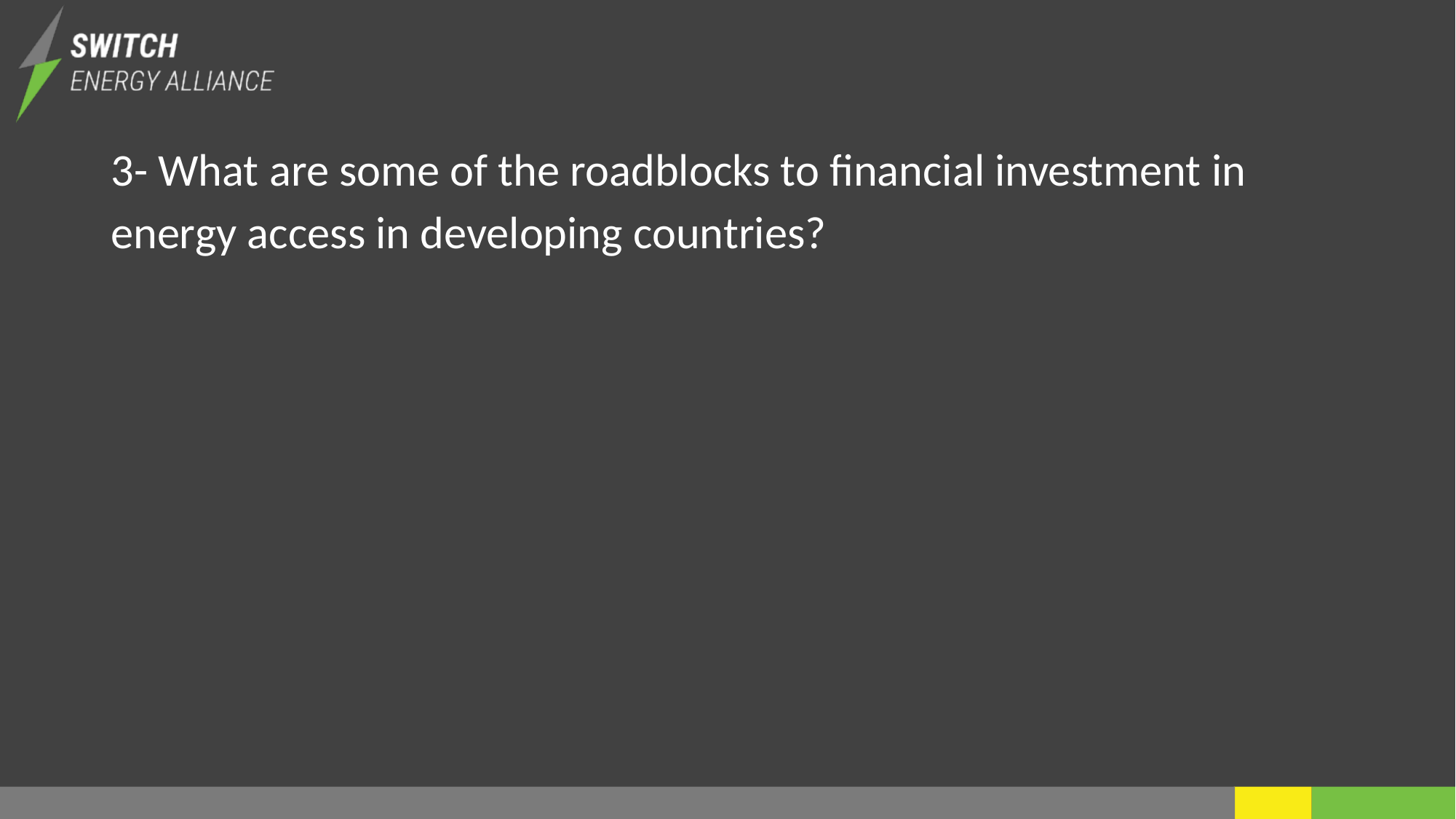

3- What are some of the roadblocks to financial investment in energy access in developing countries?